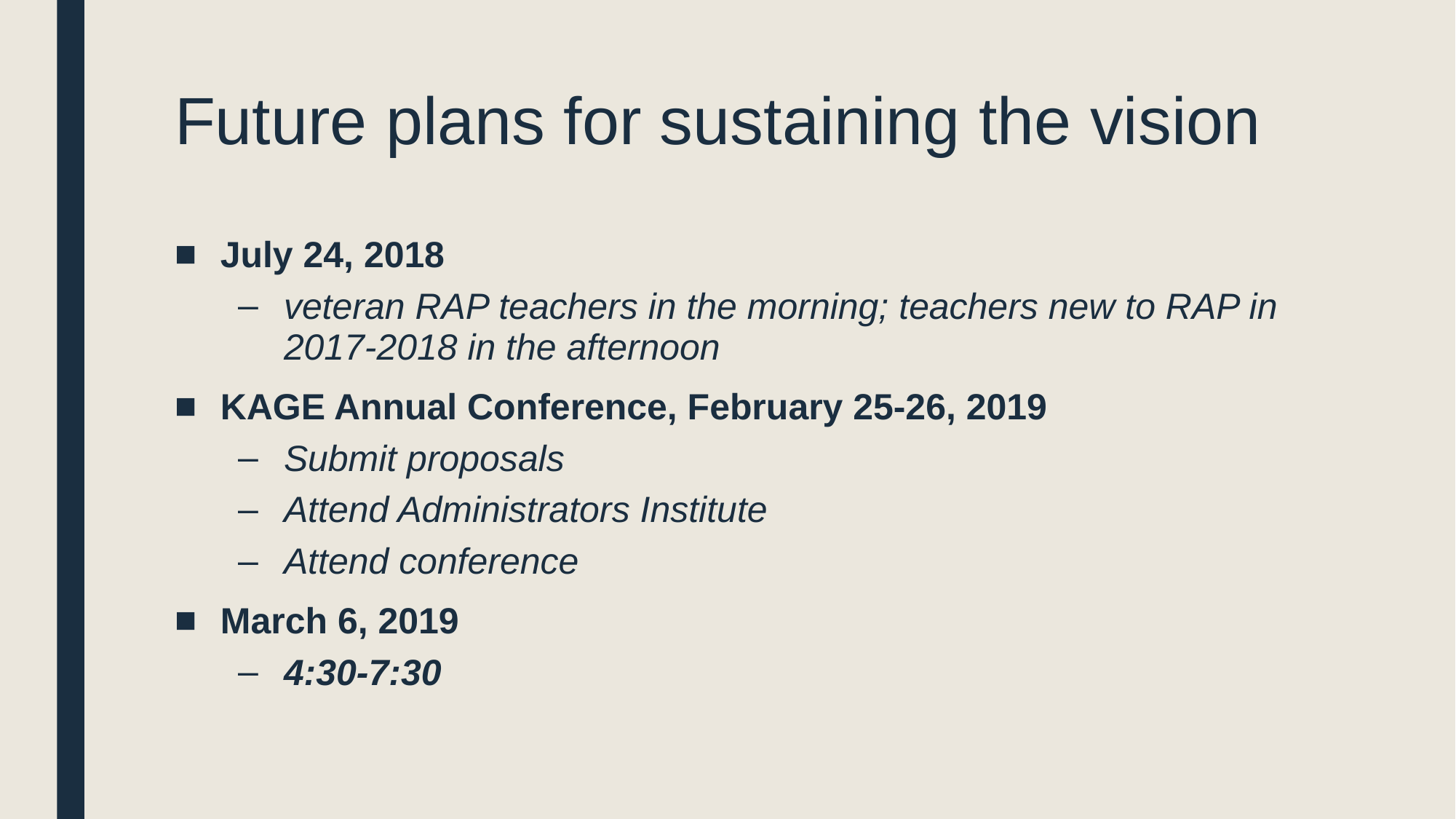

# Future plans for sustaining the vision
July 24, 2018
veteran RAP teachers in the morning; teachers new to RAP in 2017-2018 in the afternoon
KAGE Annual Conference, February 25-26, 2019
Submit proposals
Attend Administrators Institute
Attend conference
March 6, 2019
4:30-7:30